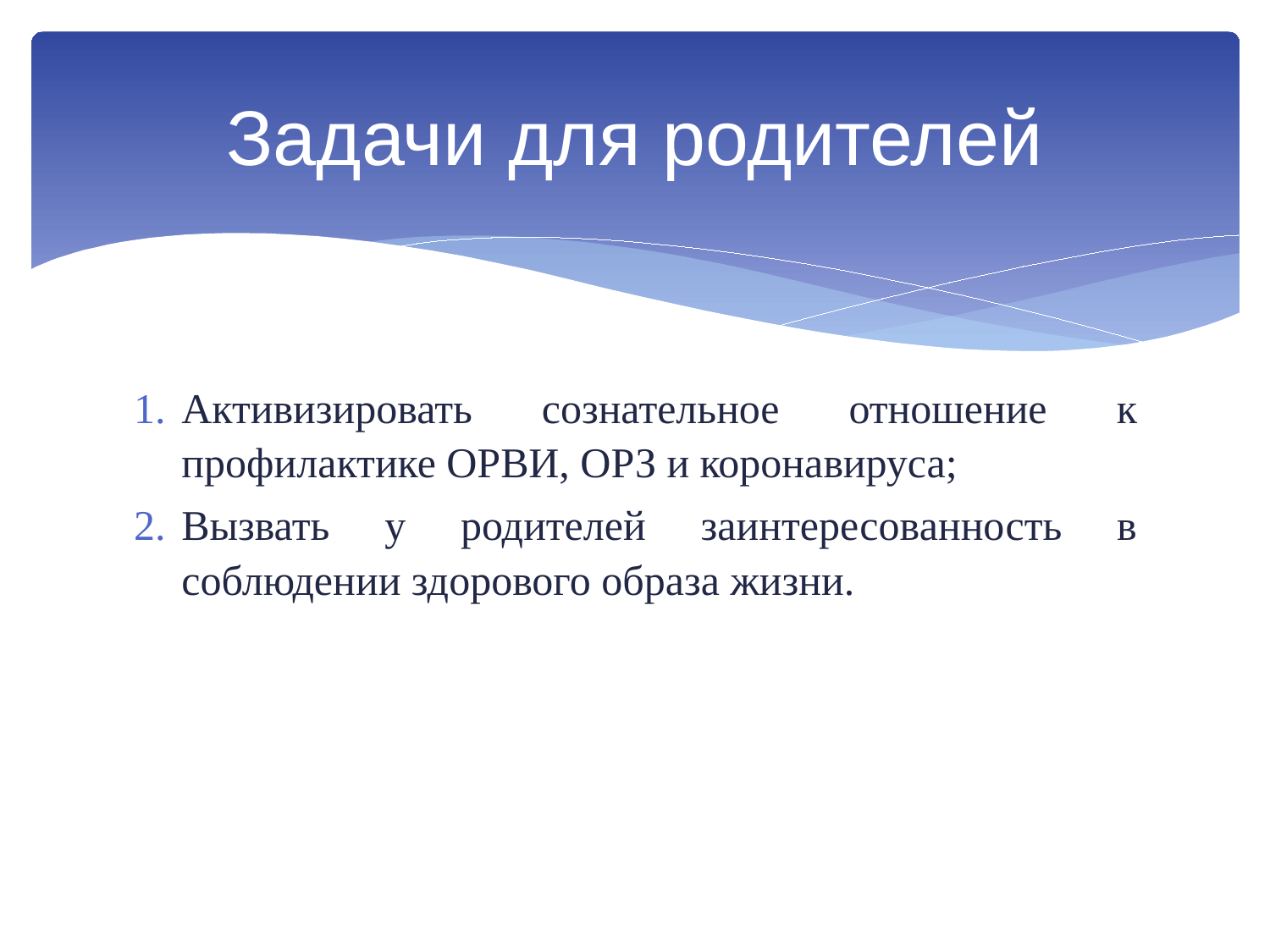

# Задачи для родителей
Активизировать сознательное отношение к профилактике ОРВИ, ОРЗ и коронавируса;
Вызвать у родителей заинтересованность в соблюдении здорового образа жизни.